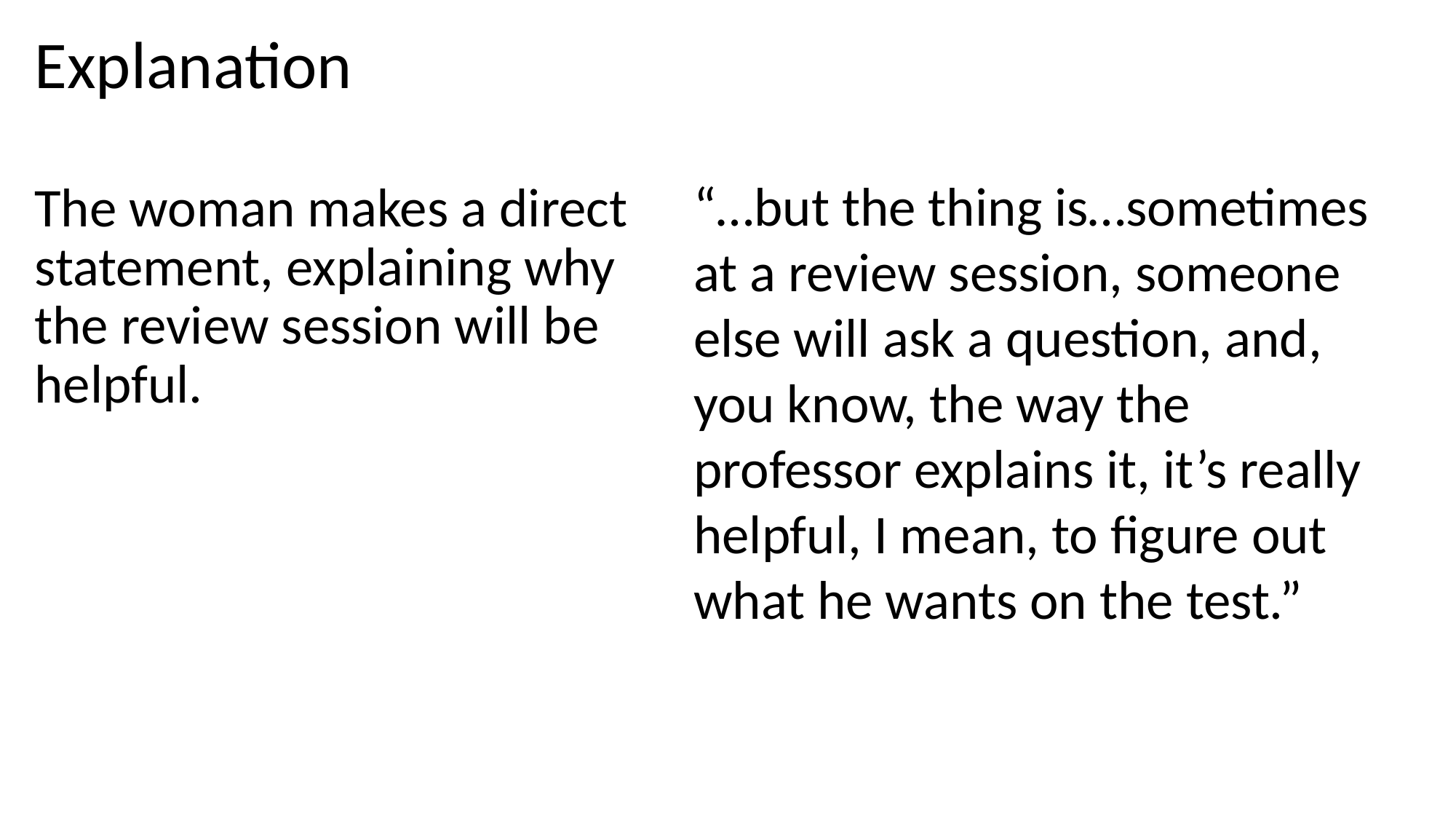

# Explanation

The woman makes a direct statement, explaining why the review session will be helpful.

“…but the thing is…sometimes at a review session, someone else will ask a question, and, you know, the way the professor explains it, it’s really helpful, I mean, to figure out what he wants on the test.”